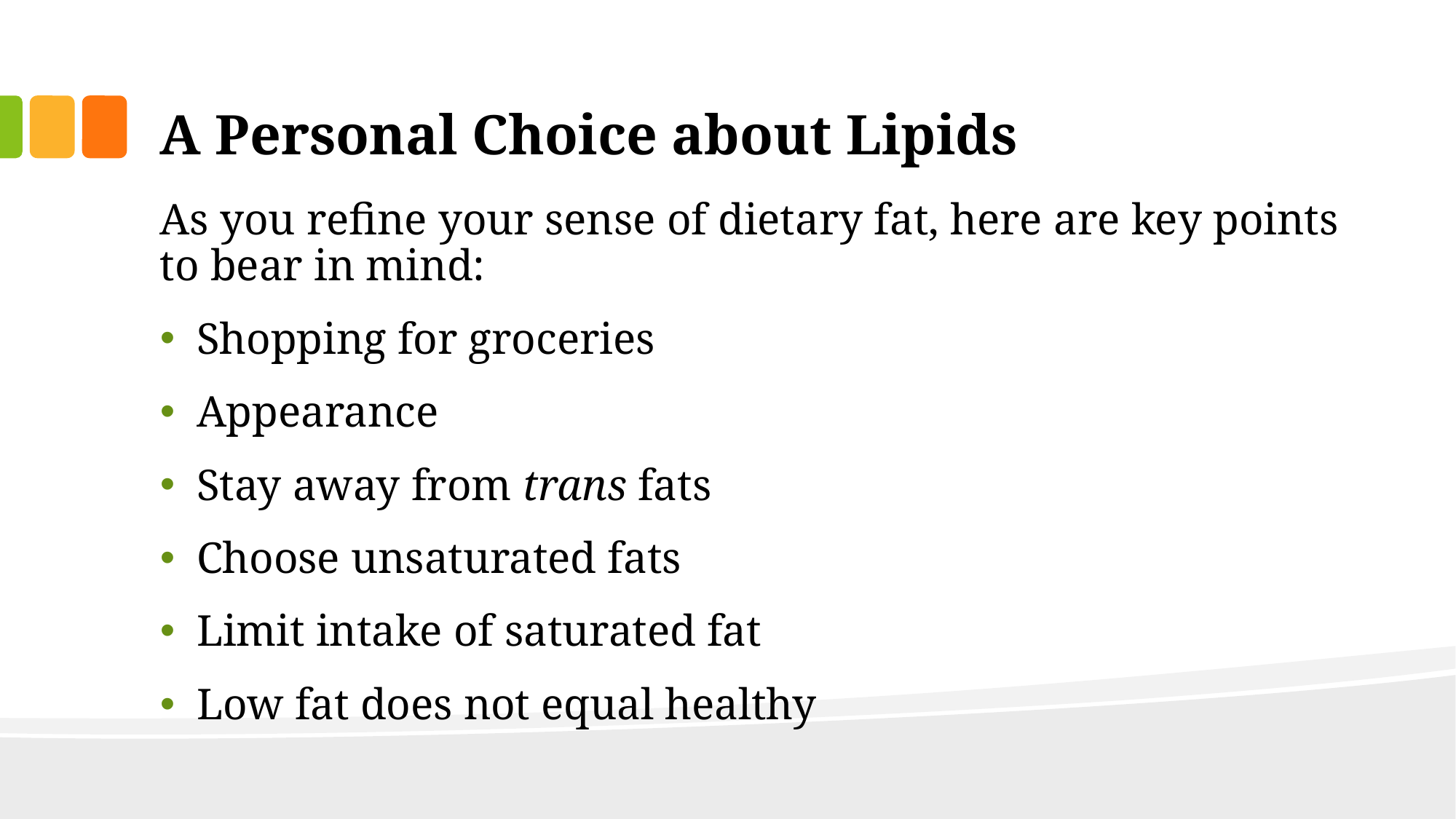

# A Personal Choice about Lipids
As you refine your sense of dietary fat, here are key points to bear in mind:
Shopping for groceries
Appearance
Stay away from trans fats
Choose unsaturated fats
Limit intake of saturated fat
Low fat does not equal healthy